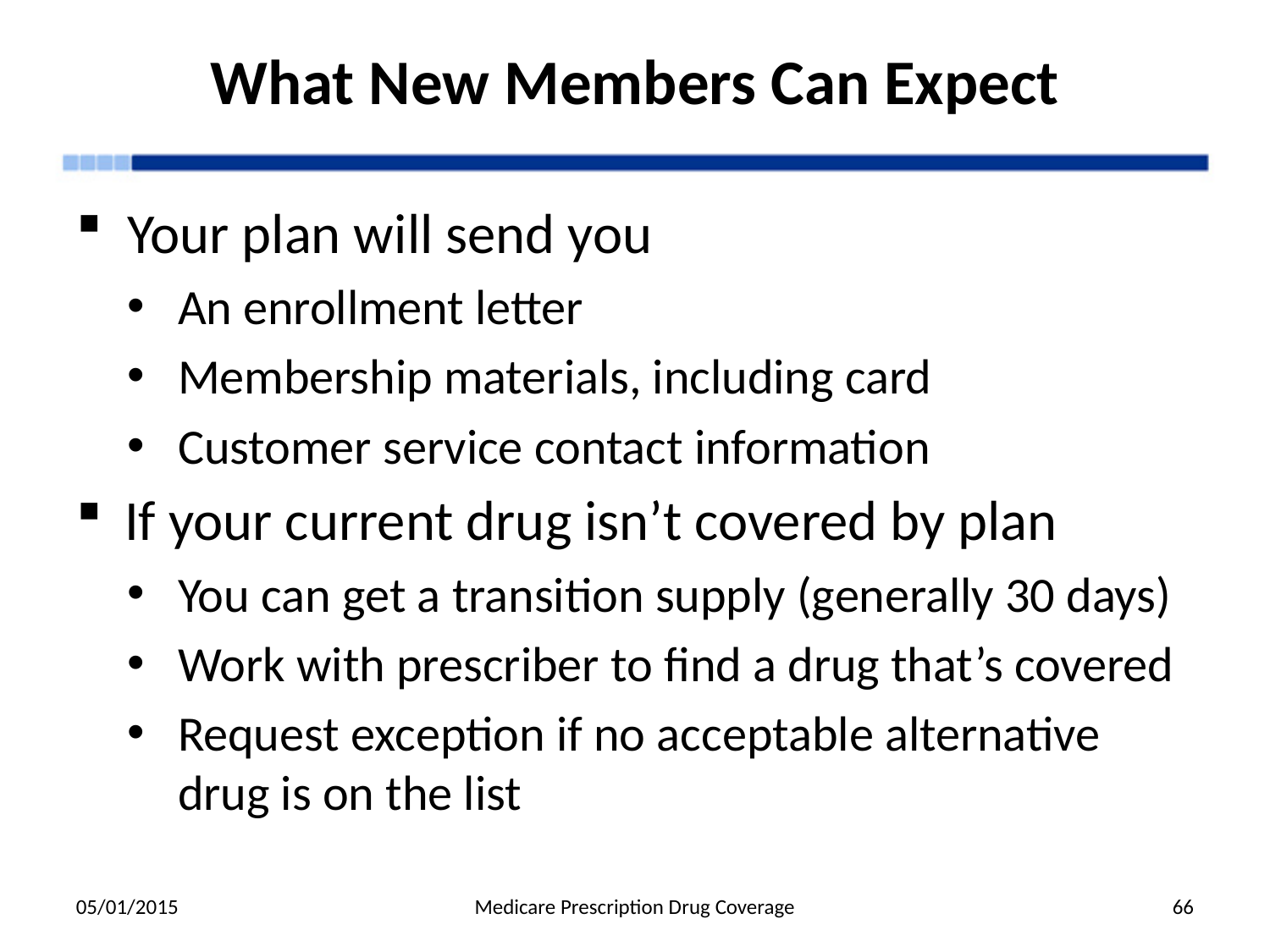

# What New Members Can Expect
Your plan will send you
An enrollment letter
Membership materials, including card
Customer service contact information
If your current drug isn’t covered by plan
You can get a transition supply (generally 30 days)
Work with prescriber to find a drug that’s covered
Request exception if no acceptable alternative drug is on the list
05/01/2015
Medicare Prescription Drug Coverage
66